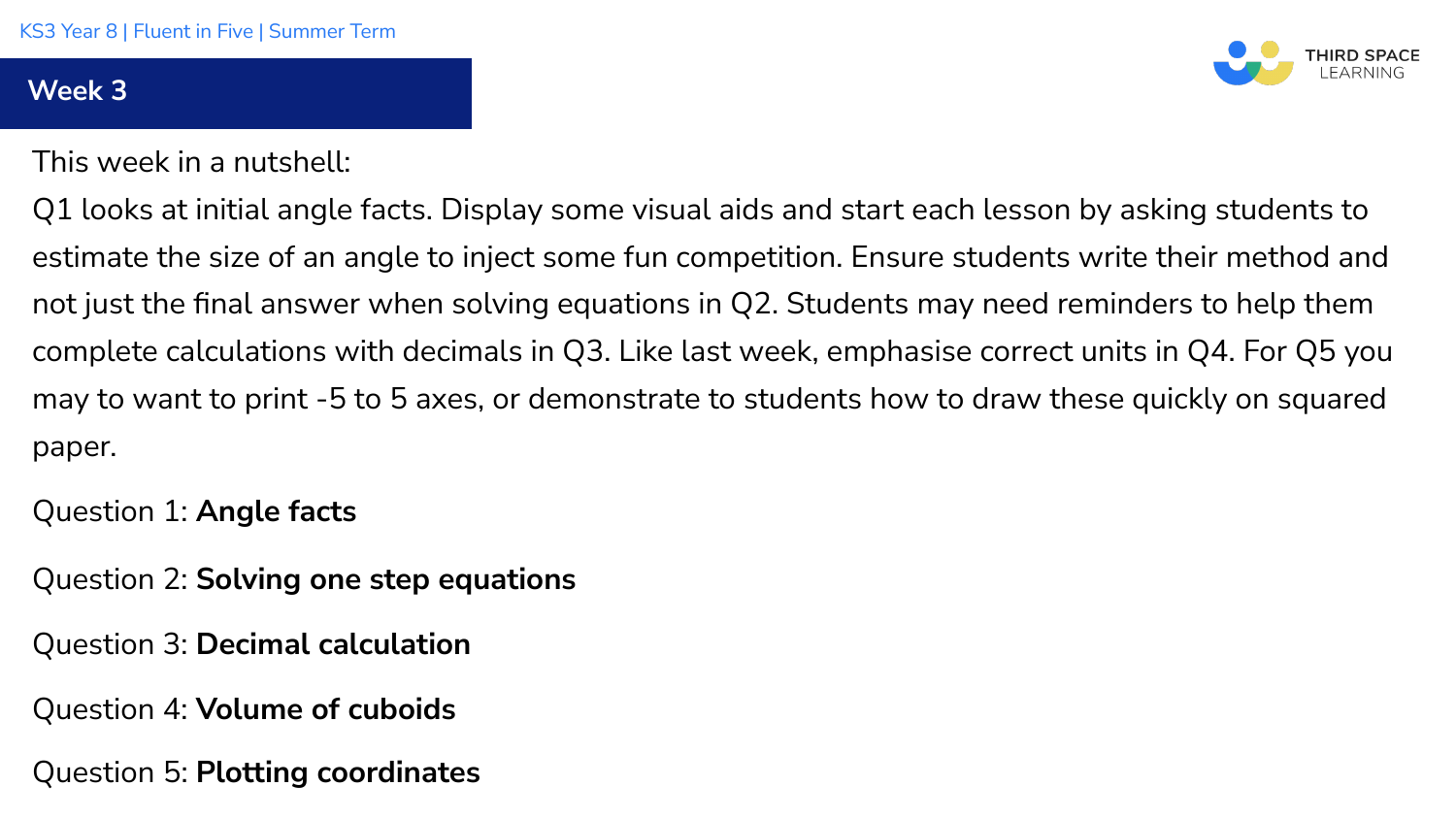

Week 3
| This week in a nutshell: Q1 looks at initial angle facts. Display some visual aids and start each lesson by asking students to estimate the size of an angle to inject some fun competition. Ensure students write their method and not just the final answer when solving equations in Q2. Students may need reminders to help them complete calculations with decimals in Q3. Like last week, emphasise correct units in Q4. For Q5 you may to want to print -5 to 5 axes, or demonstrate to students how to draw these quickly on squared paper. |
| --- |
| Question 1: Angle facts |
| Question 2: Solving one step equations |
| Question 3: Decimal calculation |
| Question 4: Volume of cuboids |
| Question 5: Plotting coordinates |